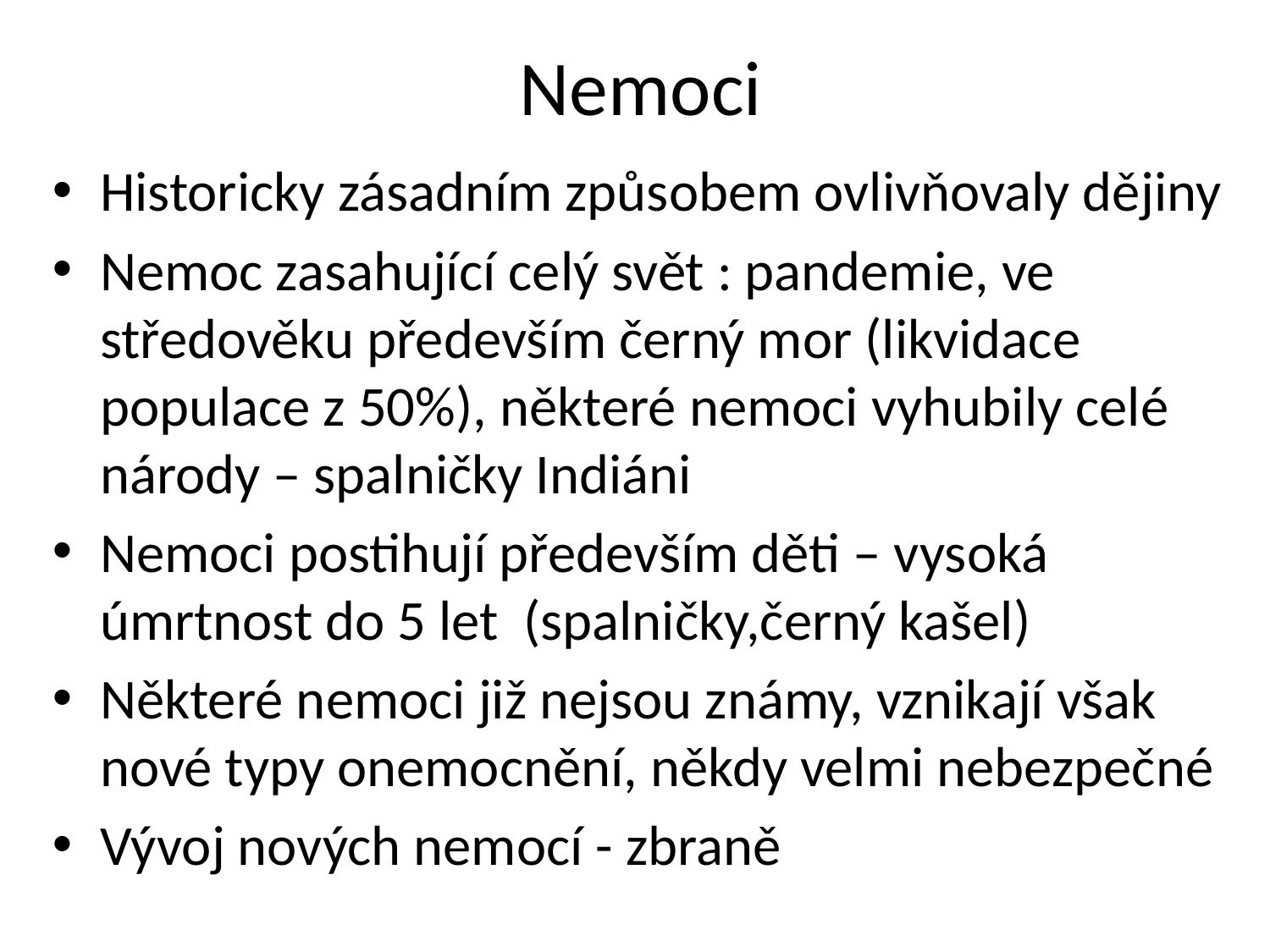

# Nemoci
Historicky zásadním způsobem ovlivňovaly dějiny
Nemoc zasahující celý svět : pandemie, ve středověku především černý mor (likvidace populace z 50%), některé nemoci vyhubily celé národy – spalničky Indiáni
Nemoci postihují především děti – vysoká úmrtnost do 5 let  (spalničky,černý kašel)
Některé nemoci již nejsou známy, vznikají však nové typy onemocnění, někdy velmi nebezpečné
Vývoj nových nemocí - zbraně